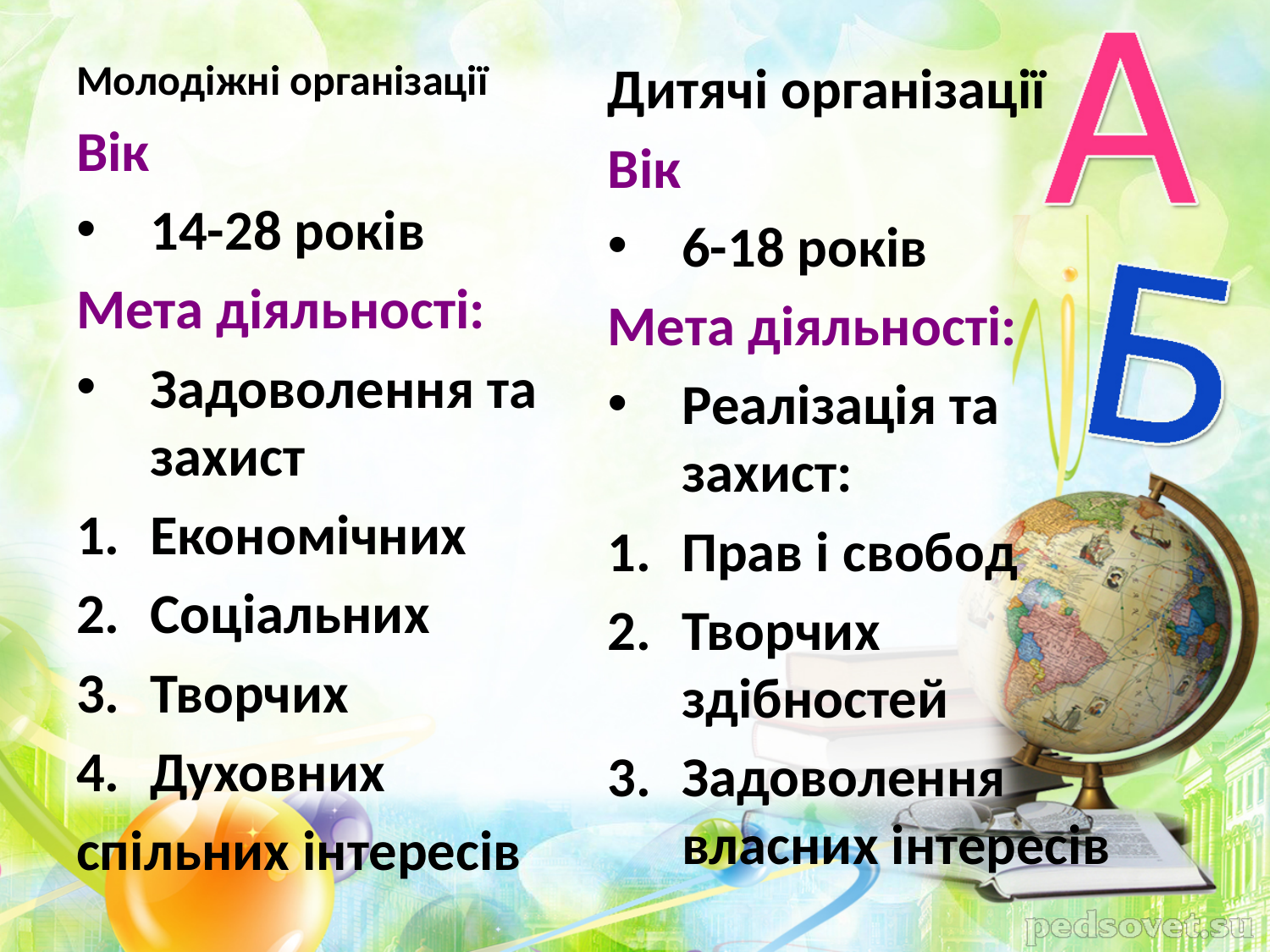

Дитячі організації
Вік
6-18 років
Мета діяльності:
Реалізація та захист:
Прав і свобод
Творчих здібностей
Задоволення власних інтересів
Молодіжні організації
Вік
14-28 років
Мета діяльності:
Задоволення та захист
Економічних
Соціальних
Творчих
Духовних
спільних інтересів